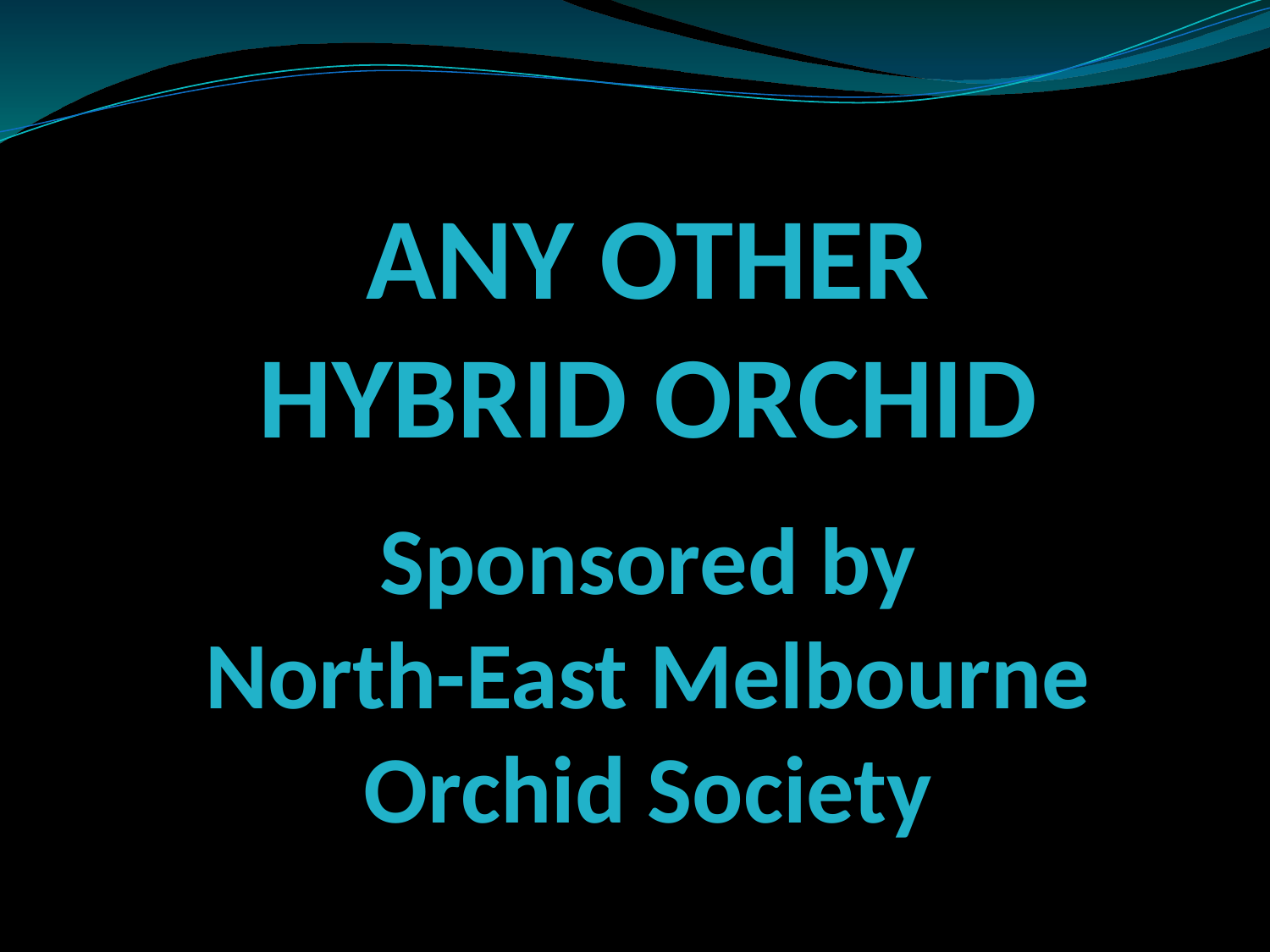

Any other
hybrid ORCHID

Sponsored by
North-East Melbourne
Orchid Society